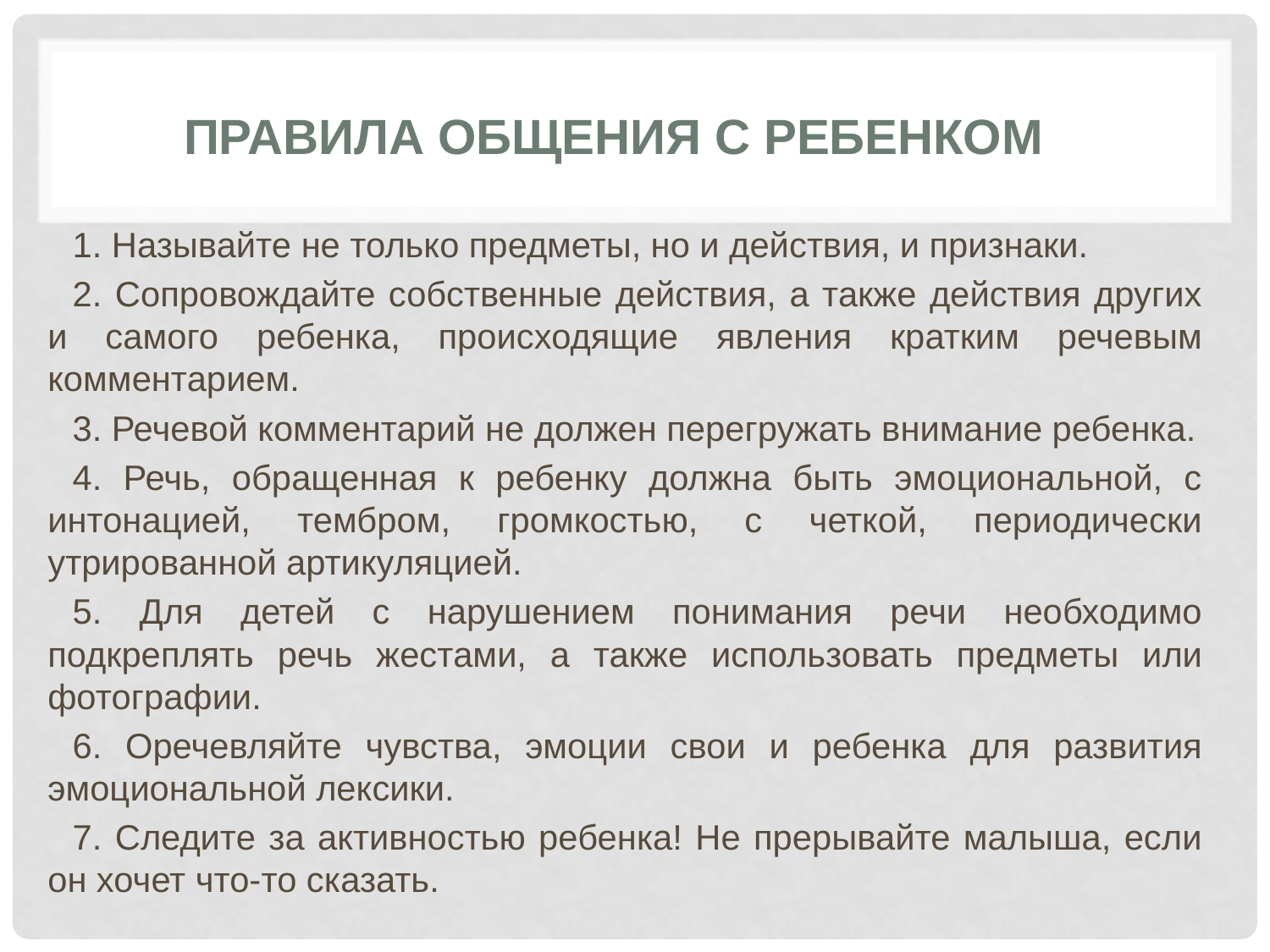

# Правила общения с ребенком
1. Называйте не только предметы, но и действия, и признаки.
2. Сопровождайте собственные действия, а также действия других и самого ребенка, происходящие явления кратким речевым комментарием.
3. Речевой комментарий не должен перегружать внимание ребенка.
4. Речь, обращенная к ребенку должна быть эмоциональной, с интонацией, тембром, громкостью, с четкой, периодически утрированной артикуляцией.
5. Для детей с нарушением понимания речи необходимо подкреплять речь жестами, а также использовать предметы или фотографии.
6. Оречевляйте чувства, эмоции свои и ребенка для развития эмоциональной лексики.
7. Следите за активностью ребенка! Не прерывайте малыша, если он хочет что-то сказать.